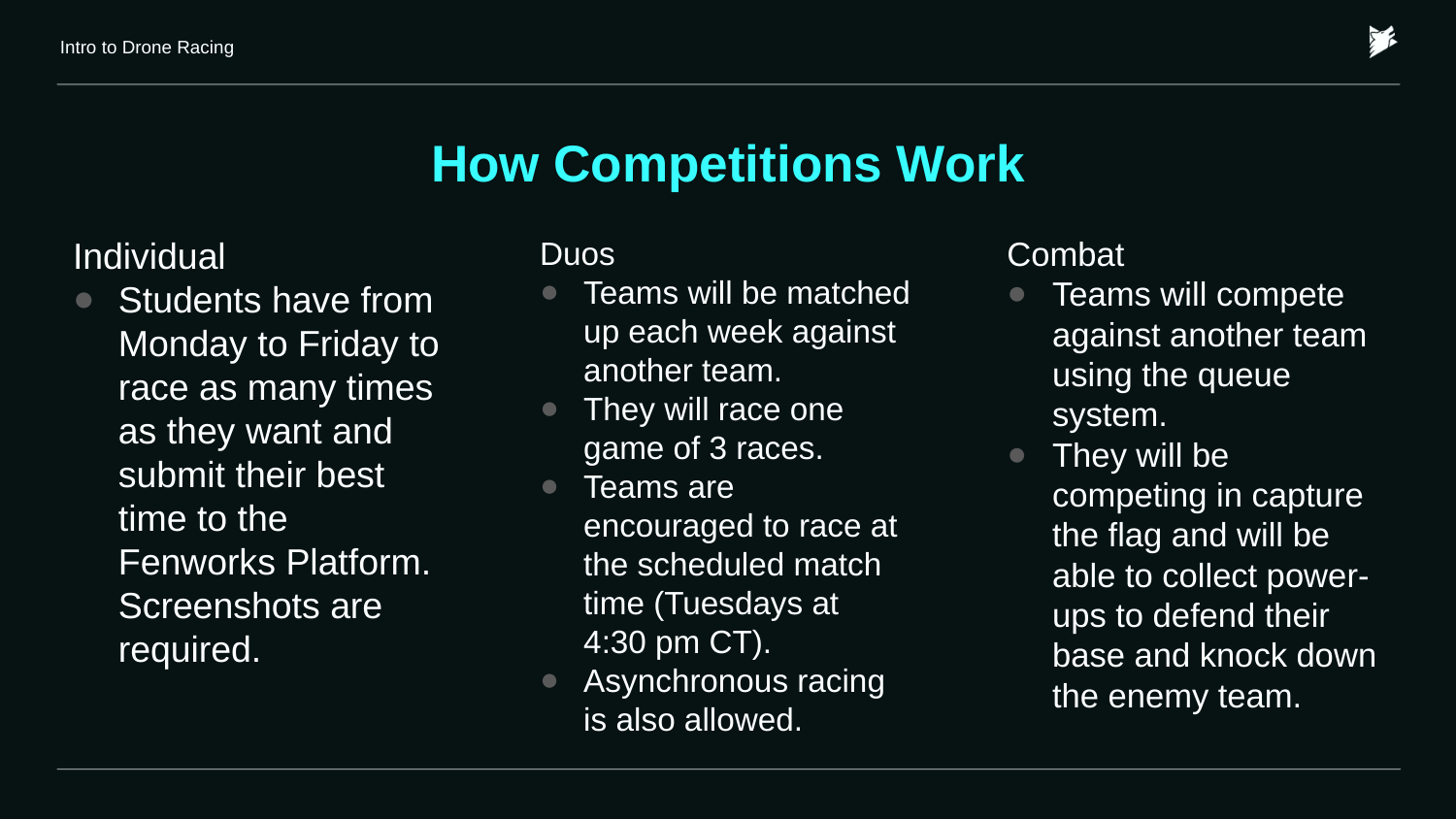

Intro to Drone Racing
# How Competitions Work
Individual
Students have from Monday to Friday to race as many times as they want and submit their best time to the Fenworks Platform. Screenshots are required.
Duos
Teams will be matched up each week against another team.
They will race one game of 3 races.
Teams are encouraged to race at the scheduled match time (Tuesdays at 4:30 pm CT).
Asynchronous racing is also allowed.
Combat
Teams will compete against another team using the queue system.
They will be competing in capture the flag and will be able to collect power-ups to defend their base and knock down the enemy team.